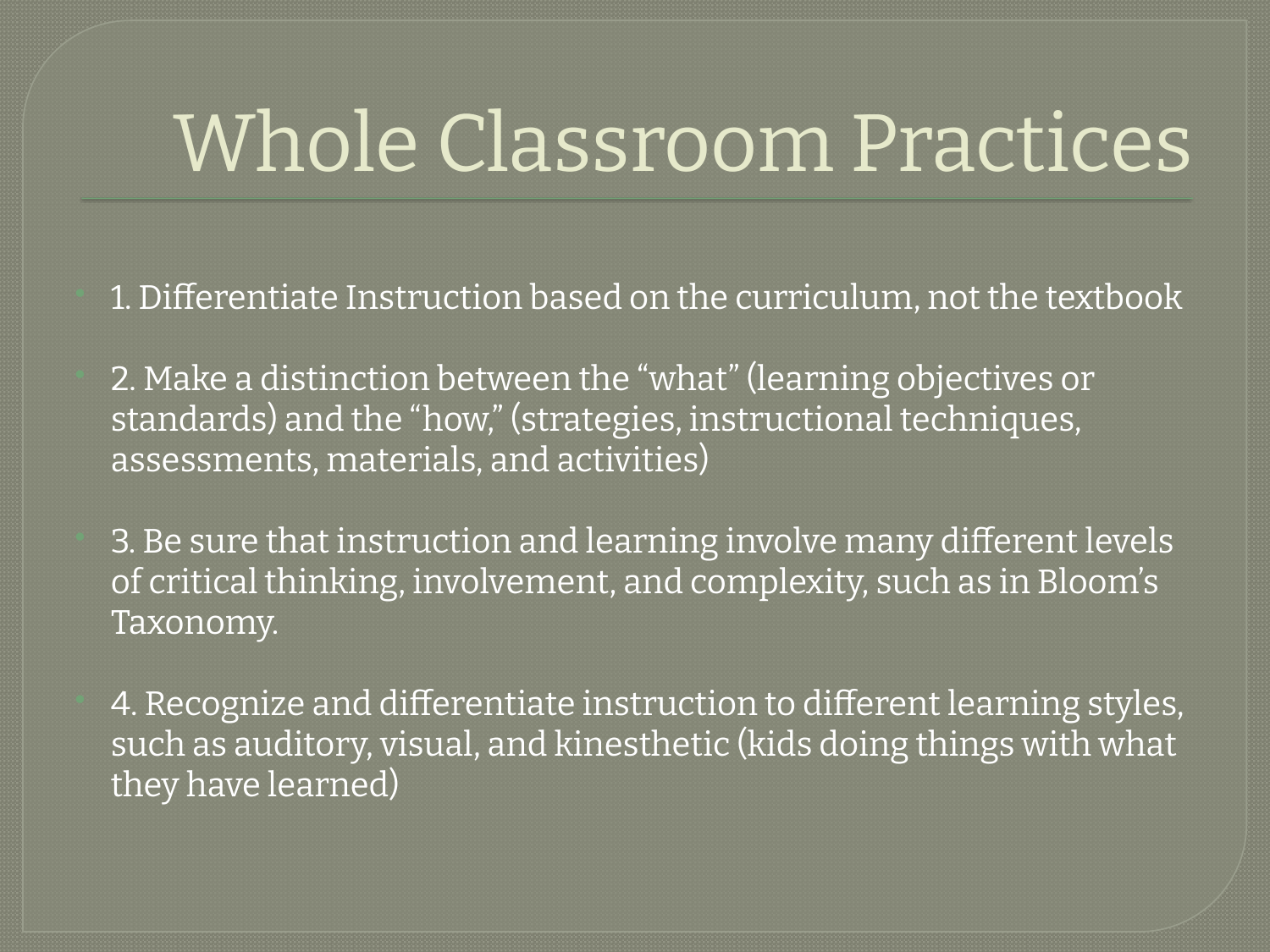

# Whole Classroom Practices

1. Differentiate Instruction based on the curriculum, not the textbook

2. Make a distinction between the “what” (learning objectives or standards) and the “how,” (strategies, instructional techniques, assessments, materials, and activities)

3. Be sure that instruction and learning involve many different levels of critical thinking, involvement, and complexity, such as in Bloom’s Taxonomy.

4. Recognize and differentiate instruction to different learning styles, such as auditory, visual, and kinesthetic (kids doing things with what they have learned)